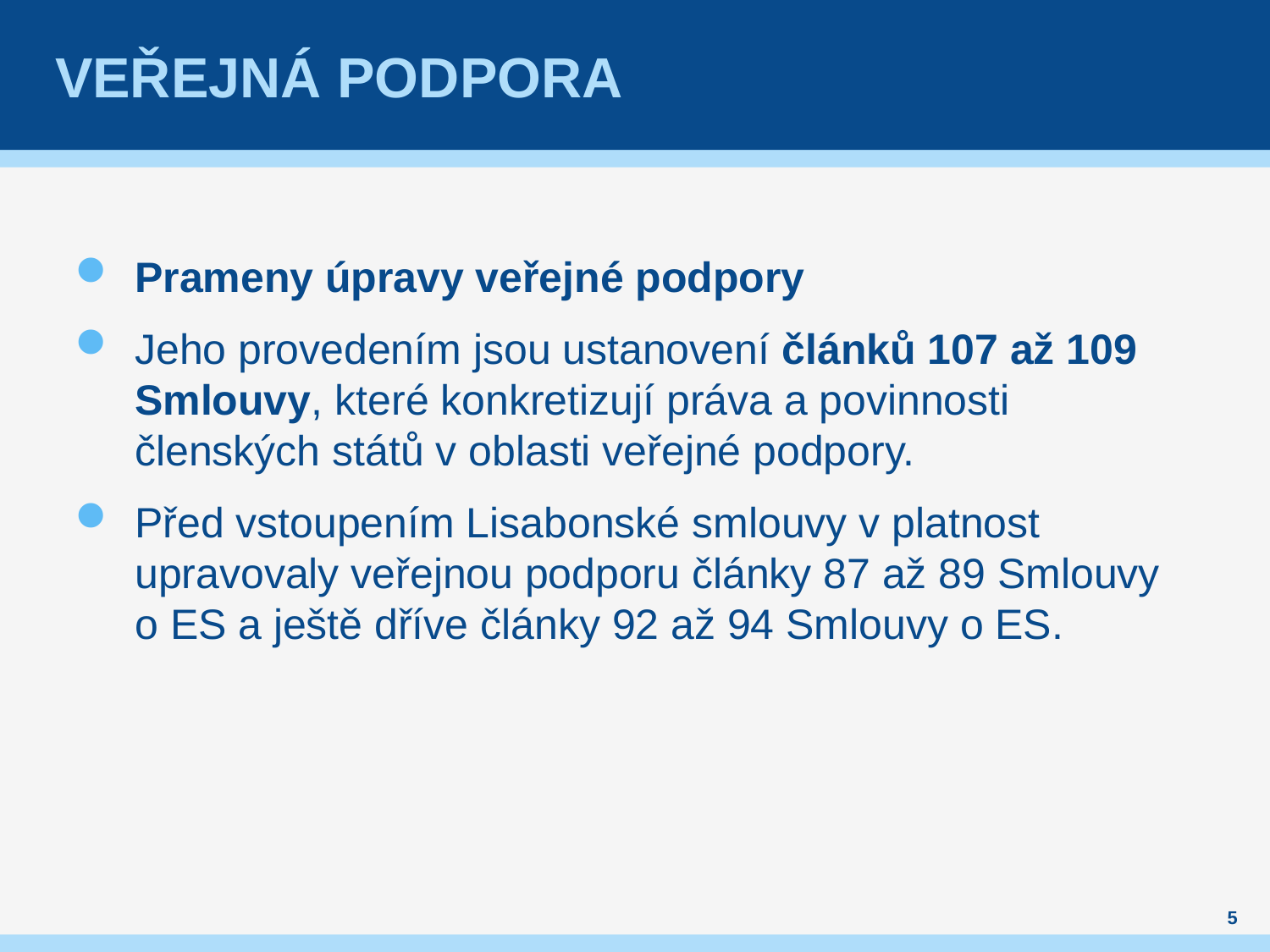

# Veřejná podpora
Prameny úpravy veřejné podpory
Jeho provedením jsou ustanovení článků 107 až 109 Smlouvy, které konkretizují práva a povinnosti členských států v oblasti veřejné podpory.
Před vstoupením Lisabonské smlouvy v platnost upravovaly veřejnou podporu články 87 až 89 Smlouvy o ES a ještě dříve články 92 až 94 Smlouvy o ES.

5